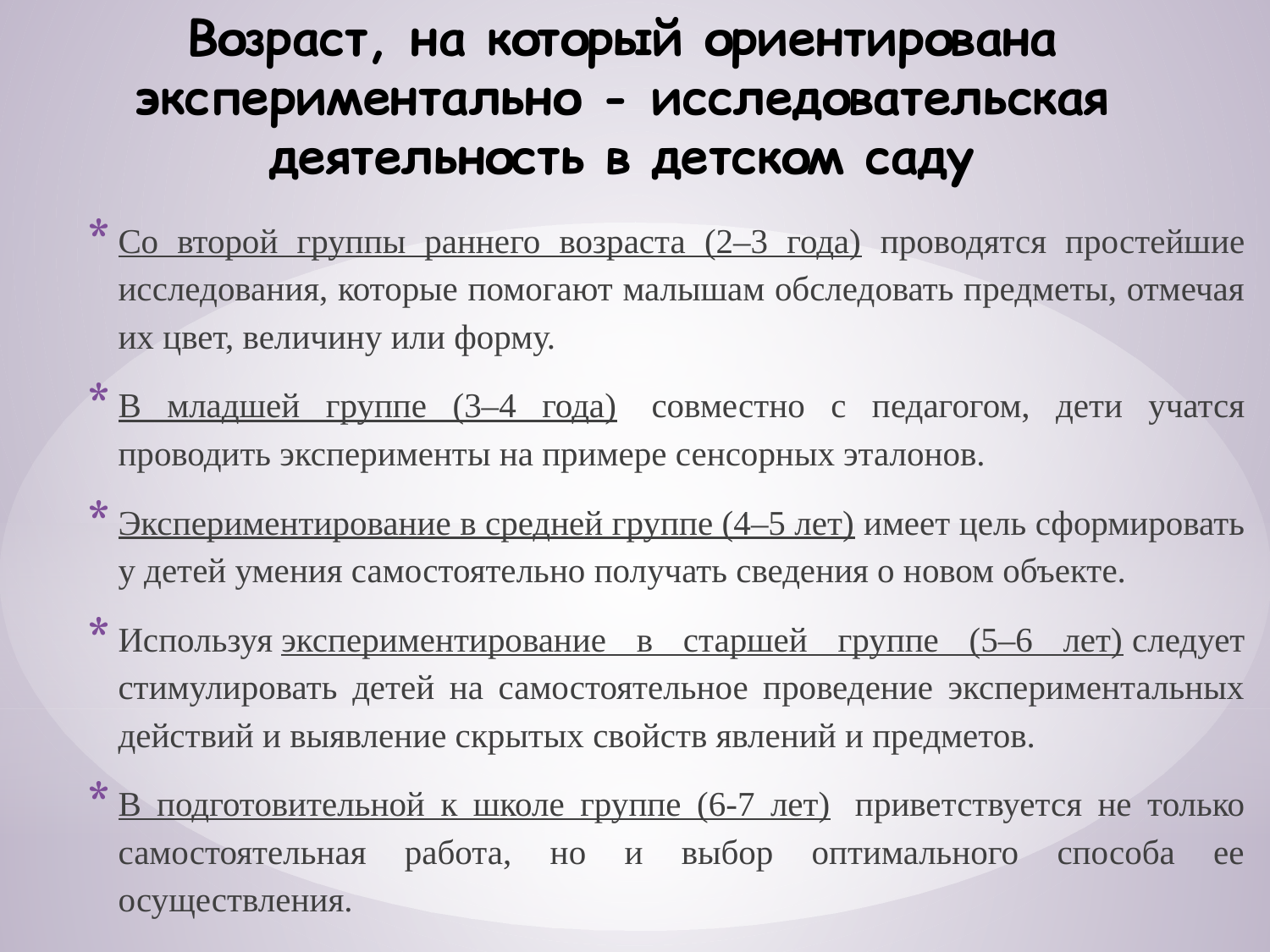

# Возраст, на который ориентирована экспериментально - исследовательская деятельность в детском саду
Со второй группы раннего возраста (2–3 года) проводятся простейшие исследования, которые помогают малышам обследовать предметы, отмечая их цвет, величину или форму.
В младшей группе (3–4 года)  совместно с педагогом, дети учатся проводить эксперименты на примере сенсорных эталонов.
Экспериментирование в средней группе (4–5 лет) имеет цель сформировать у детей умения самостоятельно получать сведения о новом объекте.
Используя экспериментирование в старшей группе (5–6 лет) следует стимулировать детей на самостоятельное проведение экспериментальных действий и выявление скрытых свойств явлений и предметов.
В подготовительной к школе группе (6-7 лет)  приветствуется не только самостоятельная работа, но и выбор оптимального способа ее осуществления.